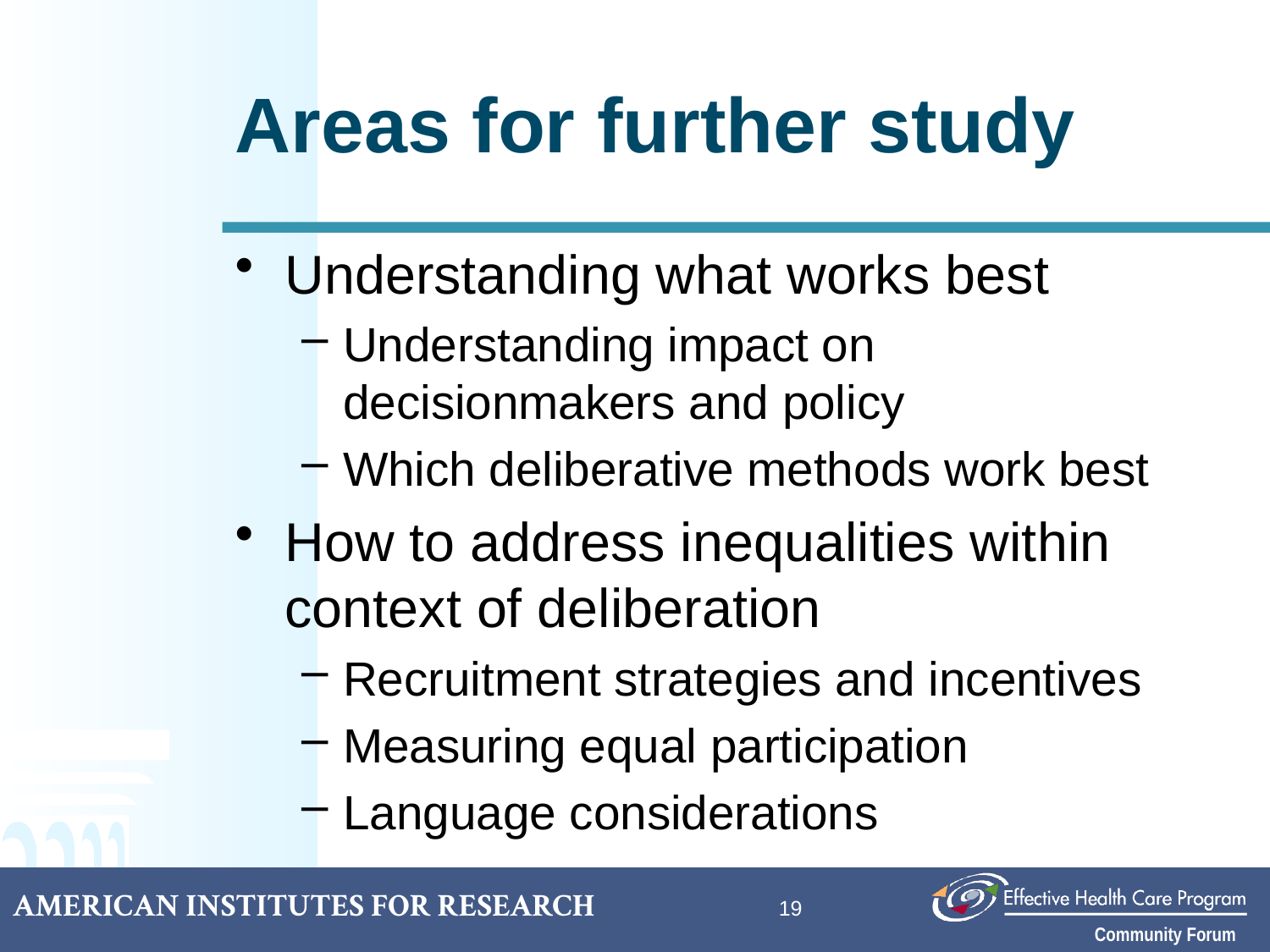

# Areas for further study
Understanding what works best
Understanding impact on decisionmakers and policy
Which deliberative methods work best
How to address inequalities within context of deliberation
Recruitment strategies and incentives
Measuring equal participation
Language considerations